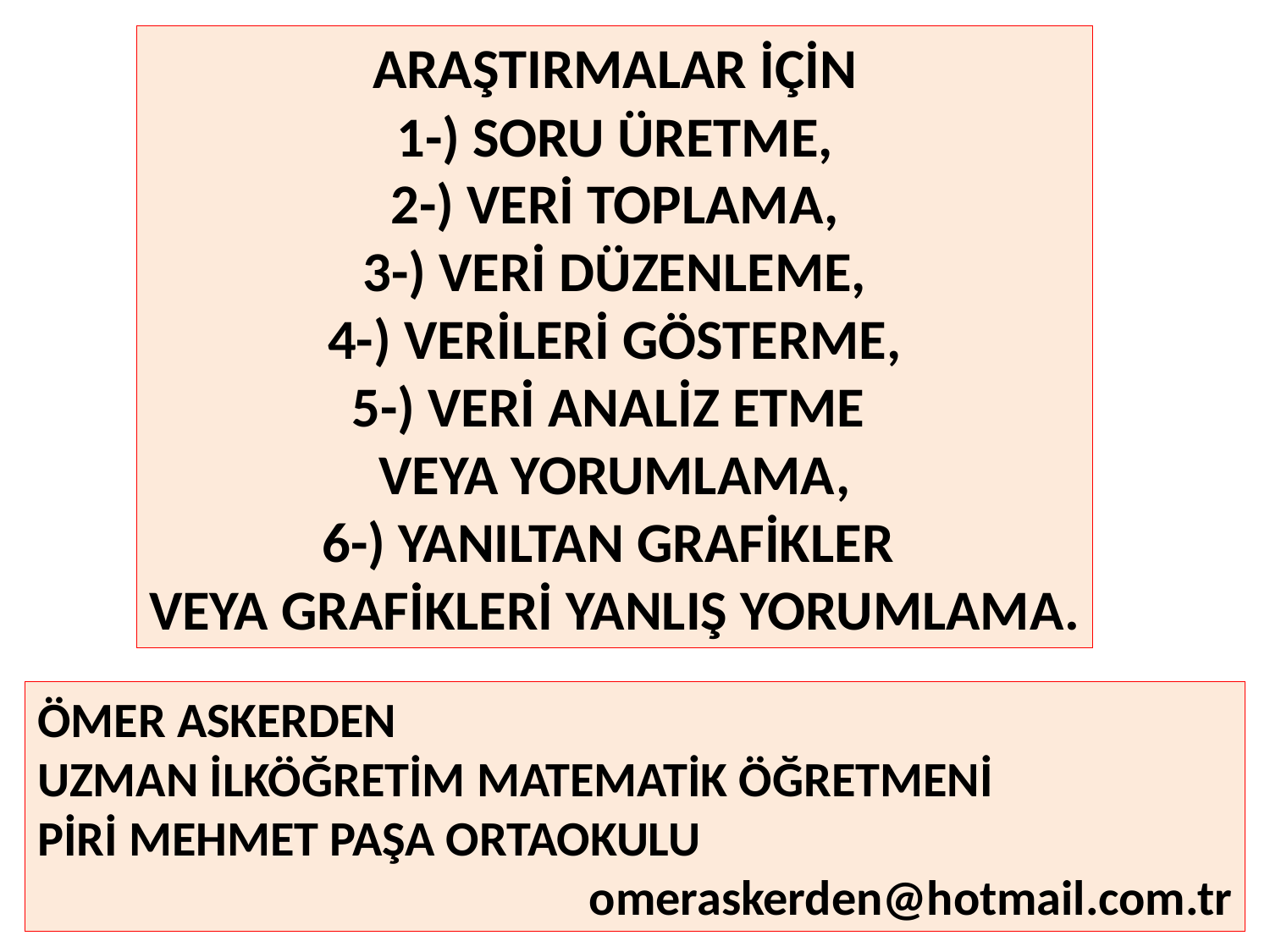

ARAŞTIRMALAR İÇİN
1-) SORU ÜRETME,
2-) VERİ TOPLAMA,
3-) VERİ DÜZENLEME,
4-) VERİLERİ GÖSTERME,
5-) VERİ ANALİZ ETME
VEYA YORUMLAMA,
6-) YANILTAN GRAFİKLER
VEYA GRAFİKLERİ YANLIŞ YORUMLAMA.
ÖMER ASKERDEN
UZMAN İLKÖĞRETİM MATEMATİK ÖĞRETMENİ
PİRİ MEHMET PAŞA ORTAOKULU
omeraskerden@hotmail.com.tr